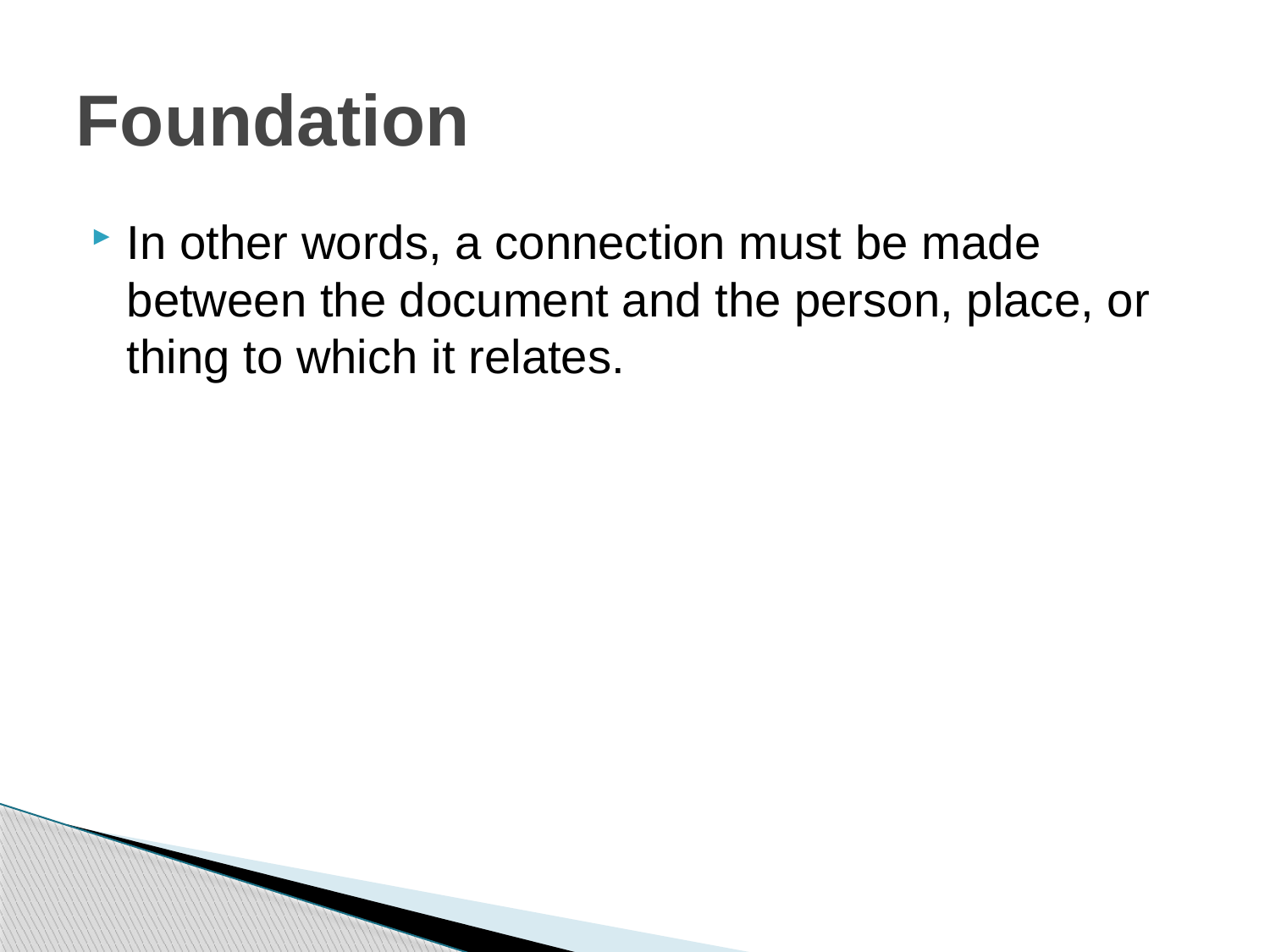

# Foundation
In other words, a connection must be made between the document and the person, place, or thing to which it relates.